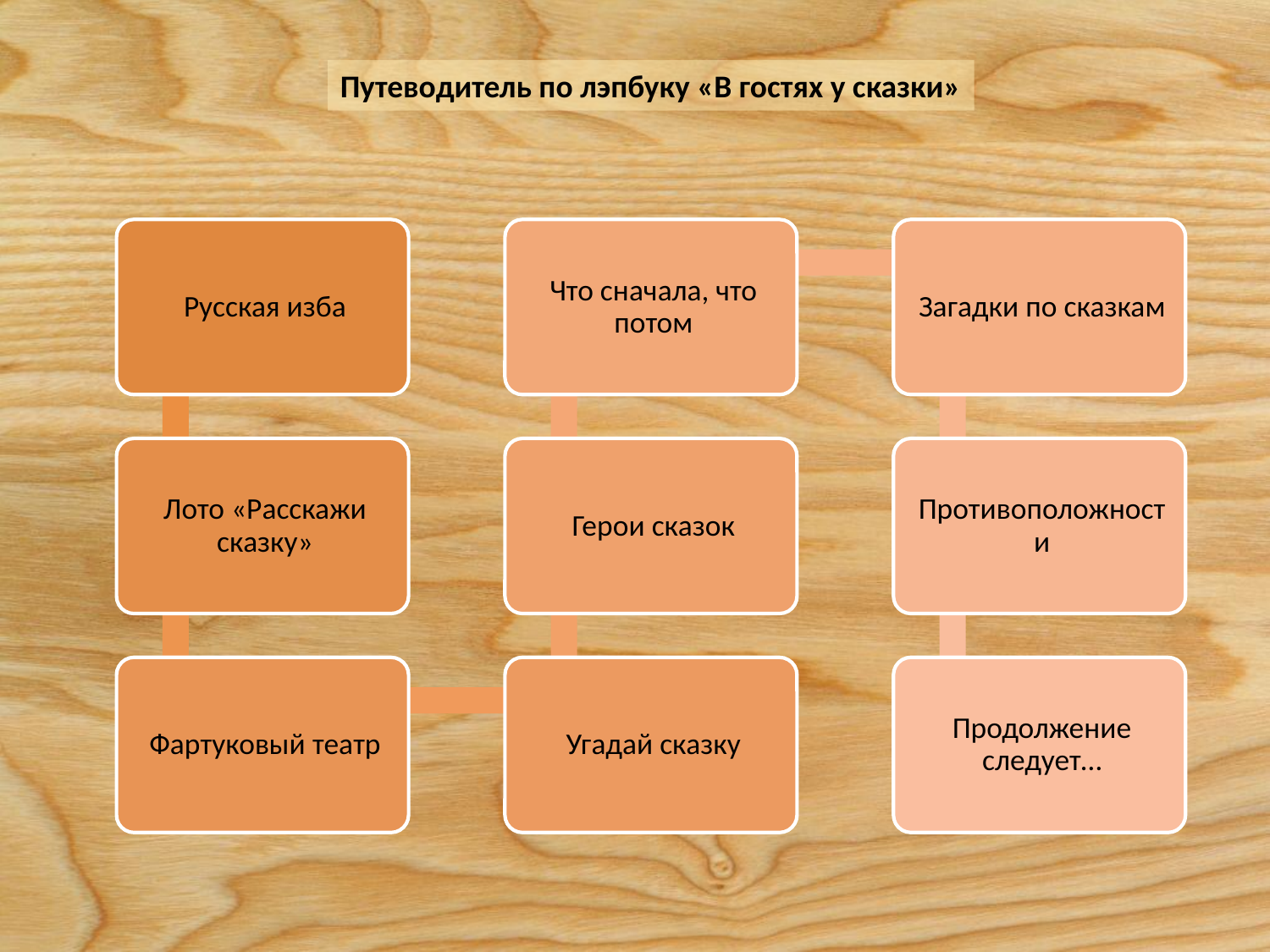

Путеводитель по лэпбуку «В гостях у сказки»
Русская изба
Лото «Расскажи сказку»
Фартуковый театр
Угадай сказку
Герои сказок
Что сначала, что потом
Загадки по сказкам
Противоположности
Продолжение следует…